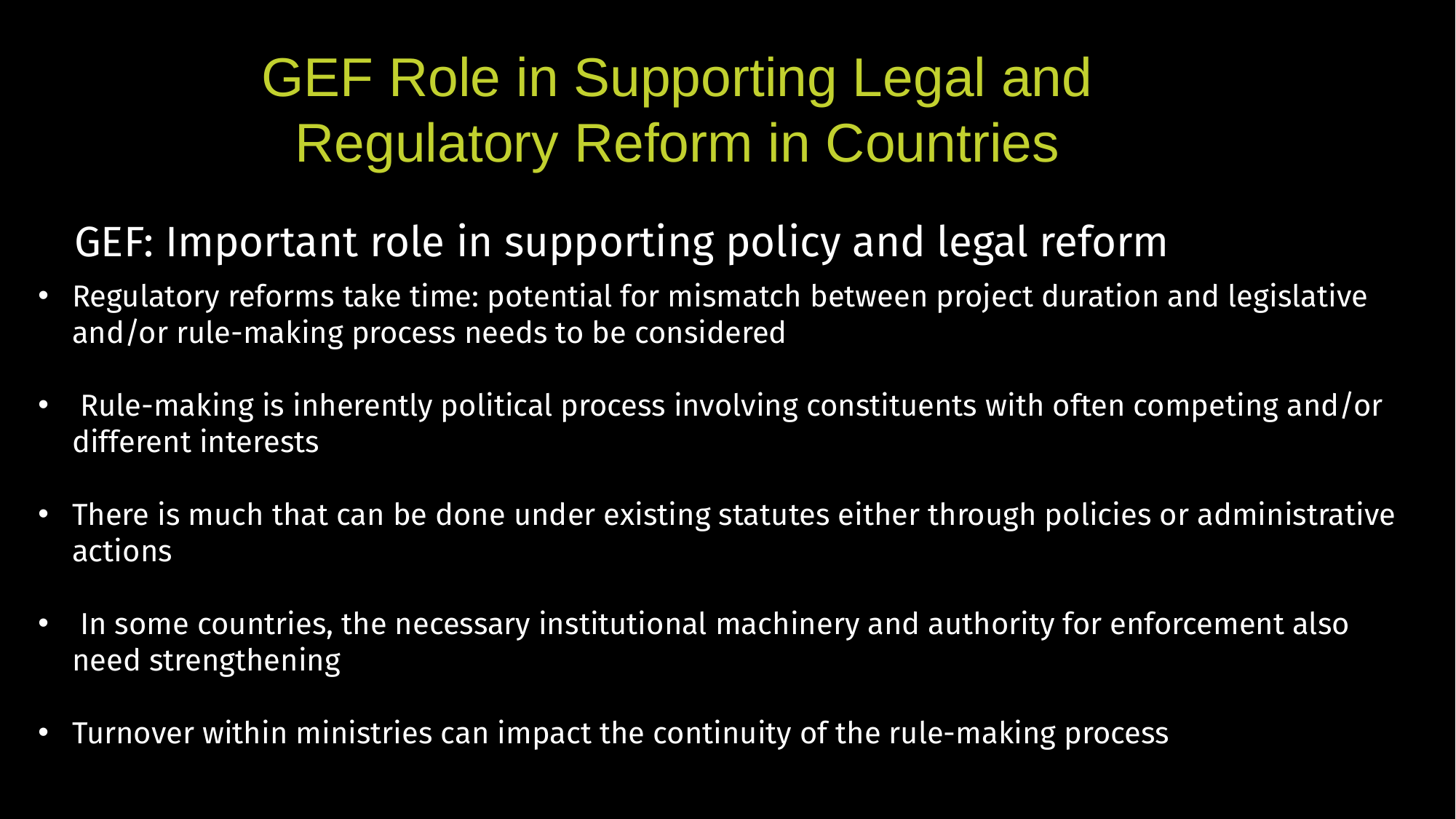

GEF Role in Supporting Legal and Regulatory Reform in Countries
GEF: Important role in supporting policy and legal reform
Regulatory reforms take time: potential for mismatch between project duration and legislative and/or rule-making process needs to be considered

 Rule-making is inherently political process involving constituents with often competing and/or different interests

There is much that can be done under existing statutes either through policies or administrative actions

 In some countries, the necessary institutional machinery and authority for enforcement also need strengthening

Turnover within ministries can impact the continuity of the rule-making process